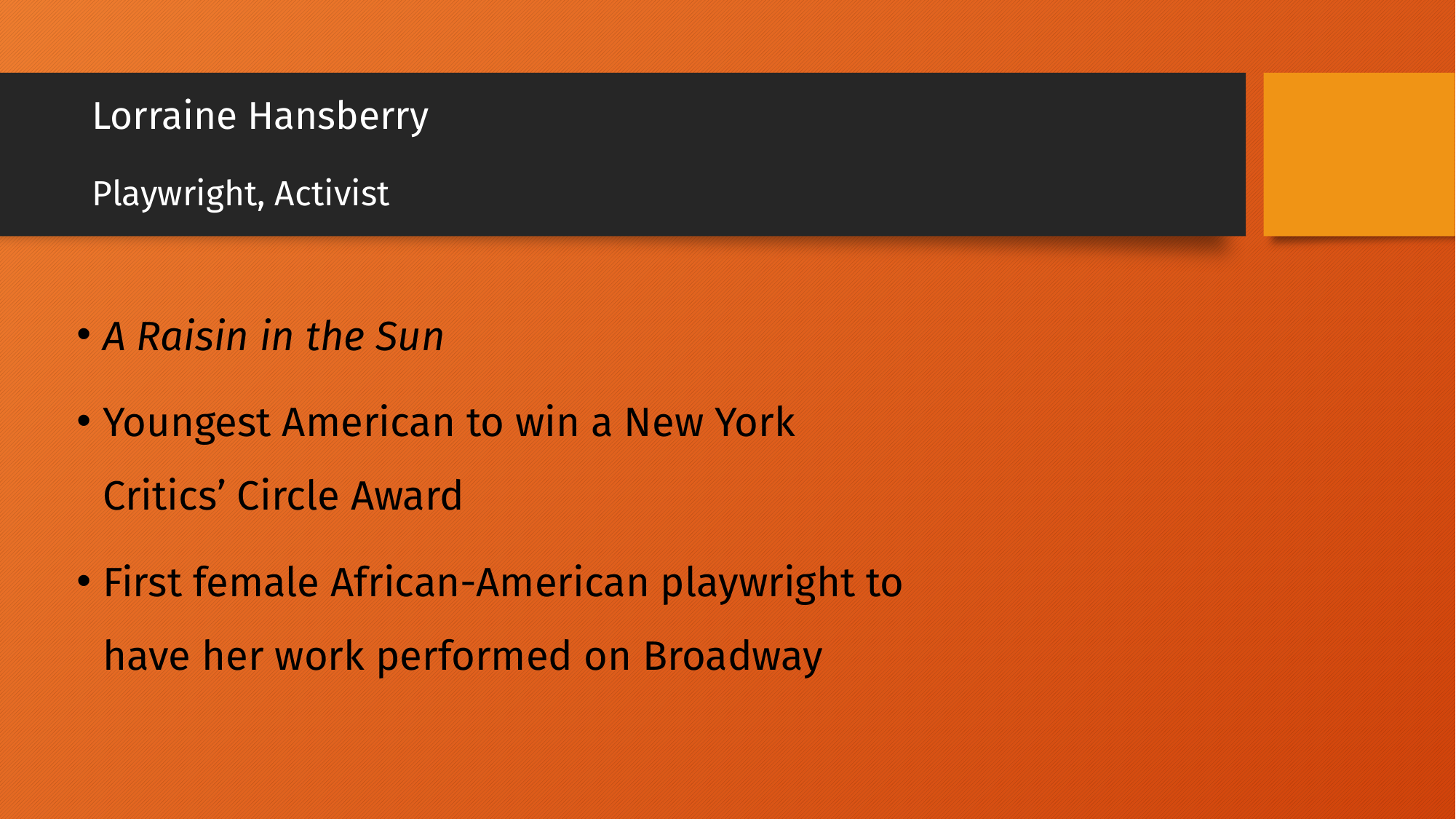

# Lorraine Hansberry Playwright, Activist
A Raisin in the Sun
Youngest American to win a New York Critics’ Circle Award
First female African-American playwright to have her work performed on Broadway